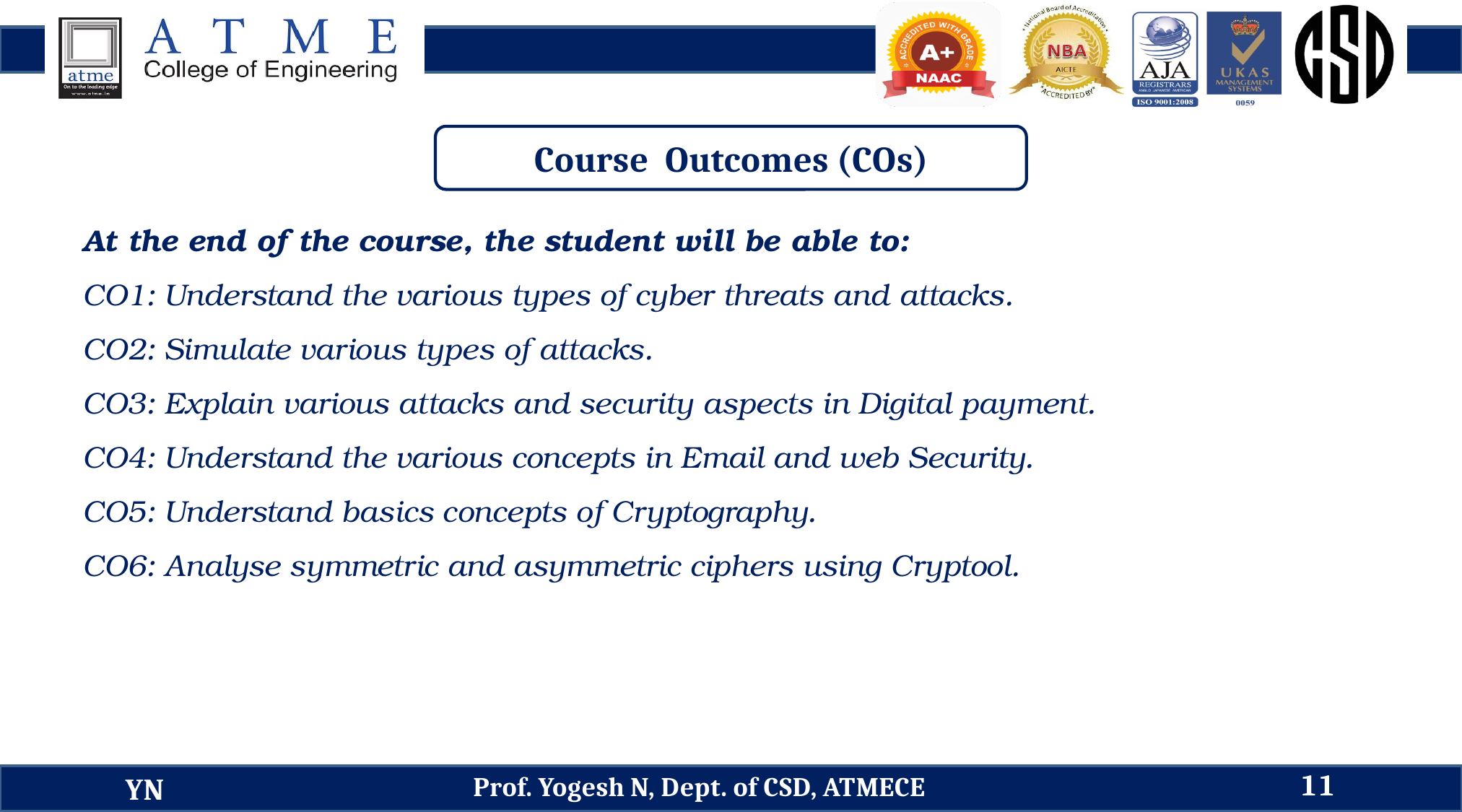

Course  Outcomes (COs)
At the end of the course, the student will be able to:
CO1: Understand the various types of cyber threats and attacks.
CO2: Simulate various types of attacks.
CO3: Explain various attacks and security aspects in Digital payment.
CO4: Understand the various concepts in Email and web Security.
CO5: Understand basics concepts of Cryptography.
CO6: Analyse symmetric and asymmetric ciphers using Cryptool.
11
Prof. Yogesh N, Dept. of CSD, ATMECE
YN